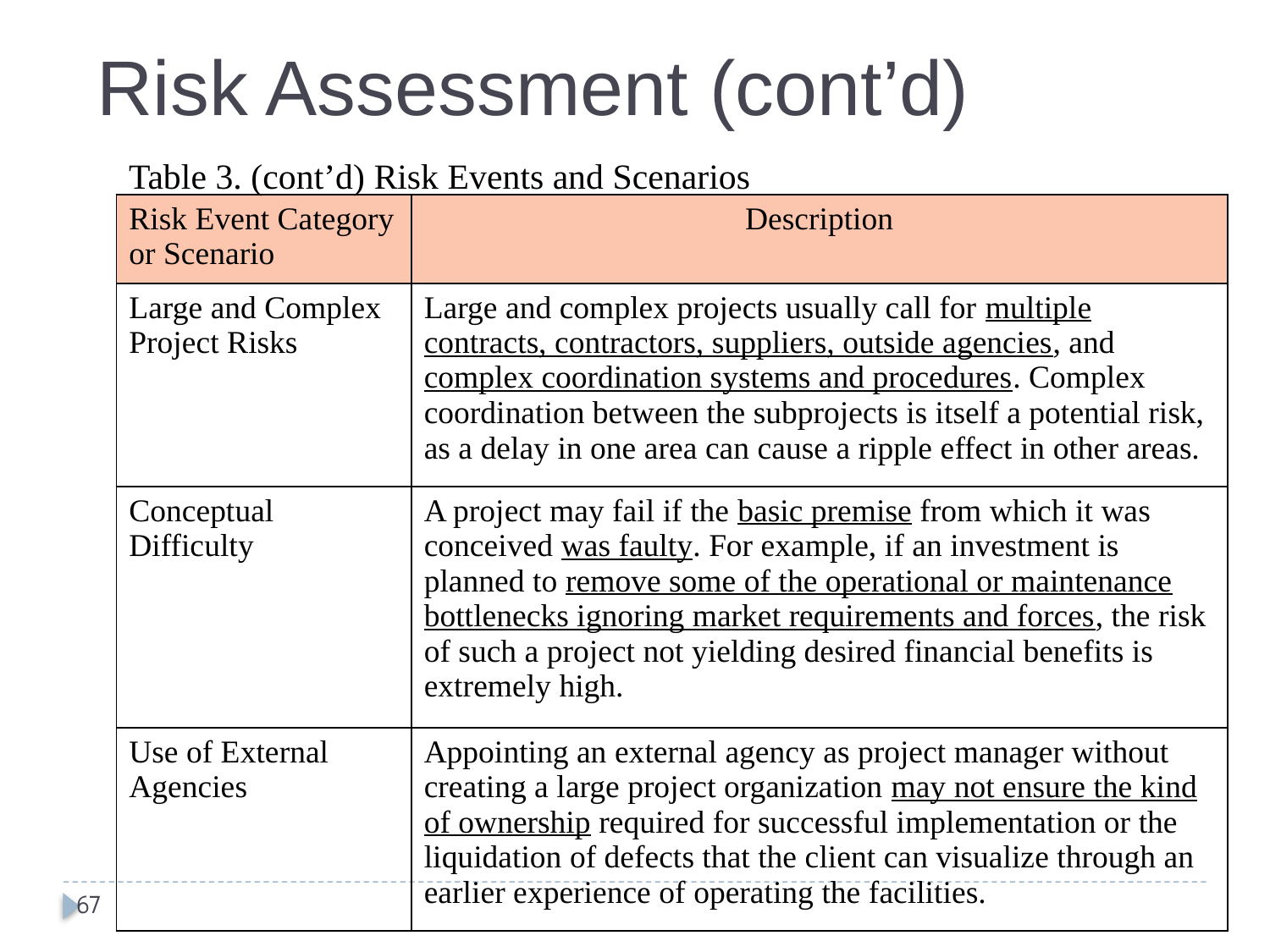

Risk Assessment (cont’d)
Table 3. (cont’d) Risk Events and Scenarios
| Risk Event Category or Scenario | Description |
| --- | --- |
| Large and Complex Project Risks | Large and complex projects usually call for multiple contracts, contractors, suppliers, outside agencies, and complex coordination systems and procedures. Complex coordination between the subprojects is itself a potential risk, as a delay in one area can cause a ripple effect in other areas. |
| Conceptual Difficulty | A project may fail if the basic premise from which it was conceived was faulty. For example, if an investment is planned to remove some of the operational or maintenance bottlenecks ignoring market requirements and forces, the risk of such a project not yielding desired financial benefits is extremely high. |
| Use of External Agencies | Appointing an external agency as project manager without creating a large project organization may not ensure the kind of ownership required for successful implementation or the liquidation of defects that the client can visualize through an earlier experience of operating the facilities. |
67